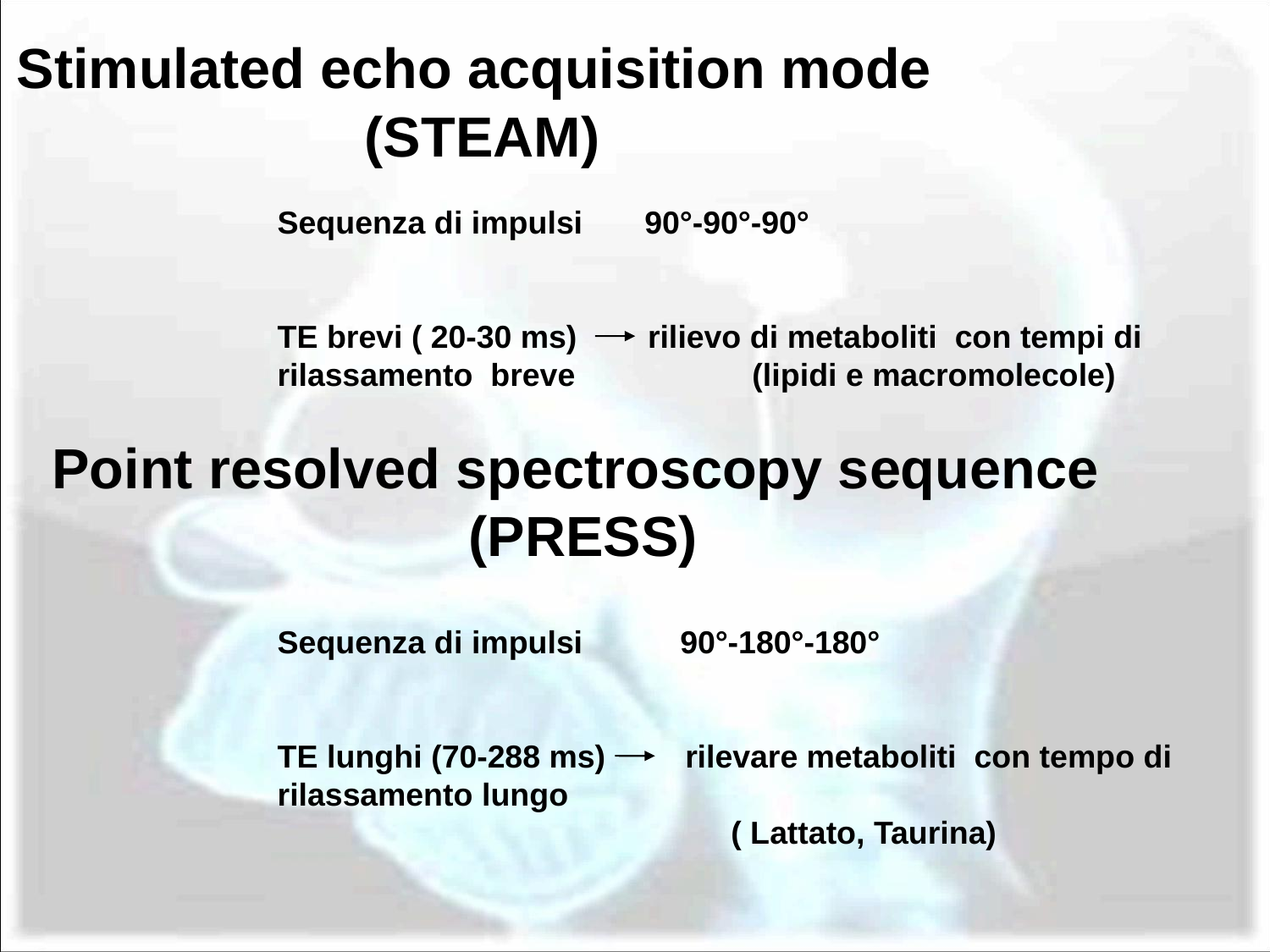

Stimulated echo acquisition mode
(STEAM)
Sequenza di impulsi       90°-90°-90°

TE brevi ( 20-30 ms)        rilievo di metaboliti  con tempi di rilassamento  breve                    (lipidi e macromolecole)

Point resolved spectroscopy sequence
 (PRESS)
Sequenza di impulsi           90°-180°-180°

TE lunghi (70-288 ms)         rilevare metaboliti  con tempo di rilassamento lungo
                                                   ( Lattato, Taurina)